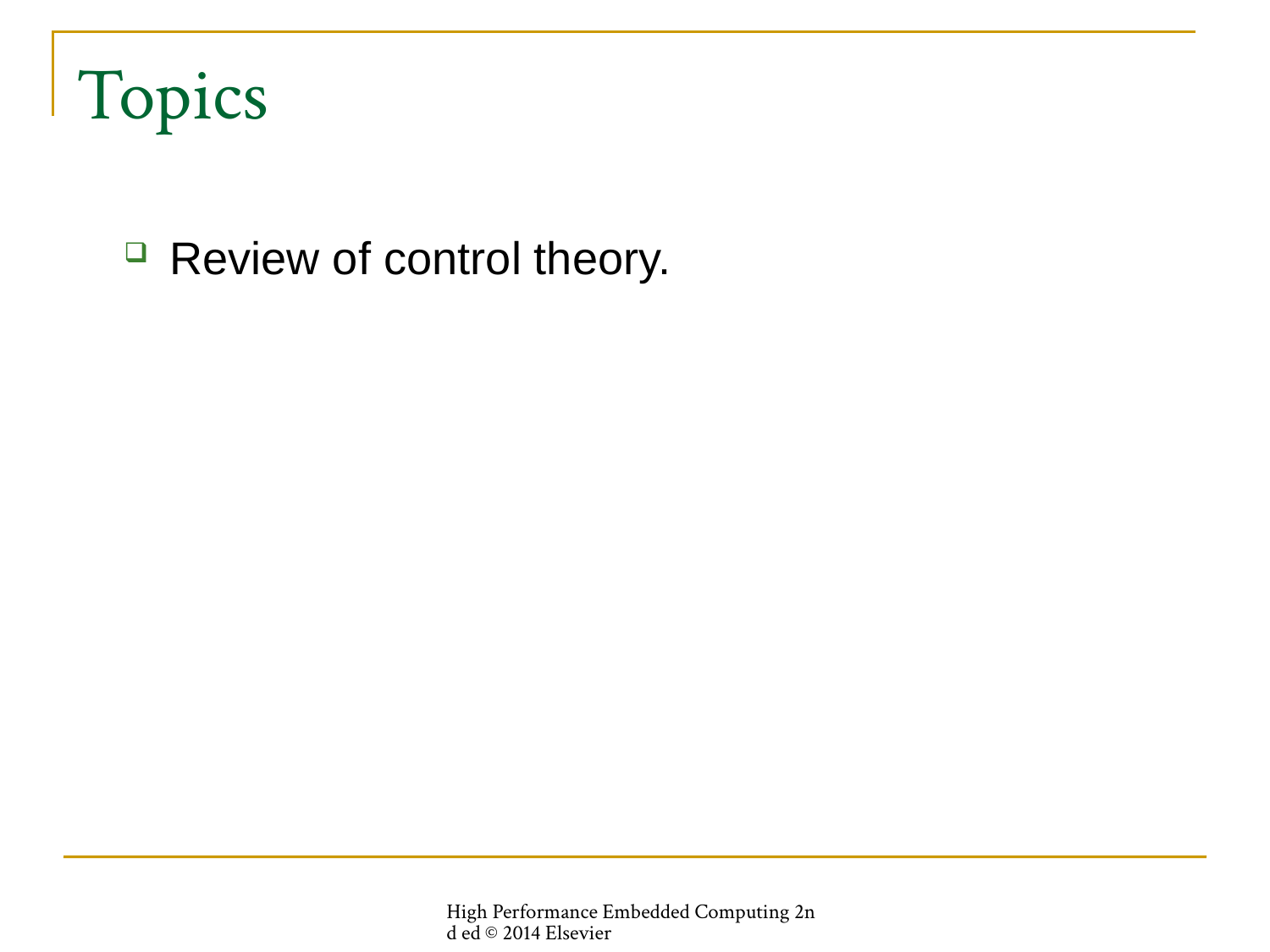

# Topics
Review of control theory.
High Performance Embedded Computing 2nd ed © 2014 Elsevier